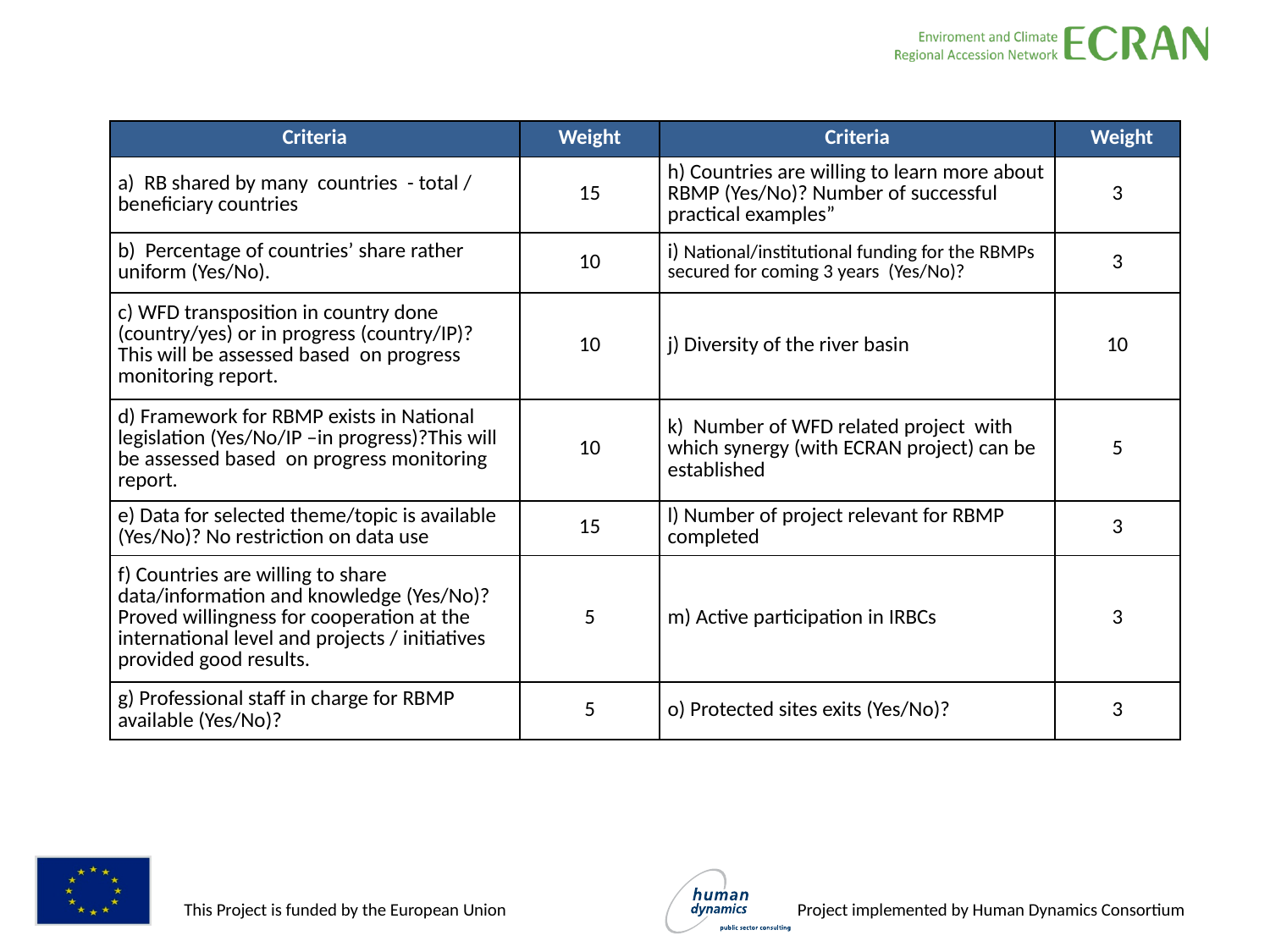

| Criteria | Weight | Criteria | Weight |
| --- | --- | --- | --- |
| a) RB shared by many countries - total / beneficiary countries | 15 | h) Countries are willing to learn more about RBMP (Yes/No)? Number of successful practical examples” | 3 |
| b) Percentage of countries’ share rather uniform (Yes/No). | 10 | i) National/institutional funding for the RBMPs secured for coming 3 years (Yes/No)? | 3 |
| c) WFD transposition in country done (country/yes) or in progress (country/IP)? This will be assessed based on progress monitoring report. | 10 | j) Diversity of the river basin | 10 |
| d) Framework for RBMP exists in National legislation (Yes/No/IP –in progress)?This will be assessed based on progress monitoring report. | 10 | k) Number of WFD related project with which synergy (with ECRAN project) can be established | 5 |
| e) Data for selected theme/topic is available (Yes/No)? No restriction on data use | 15 | l) Number of project relevant for RBMP completed | 3 |
| f) Countries are willing to share data/information and knowledge (Yes/No)? Proved willingness for cooperation at the international level and projects / initiatives provided good results. | 5 | m) Active participation in IRBCs | 3 |
| g) Professional staff in charge for RBMP available (Yes/No)? | 5 | o) Protected sites exits (Yes/No)? | 3 |